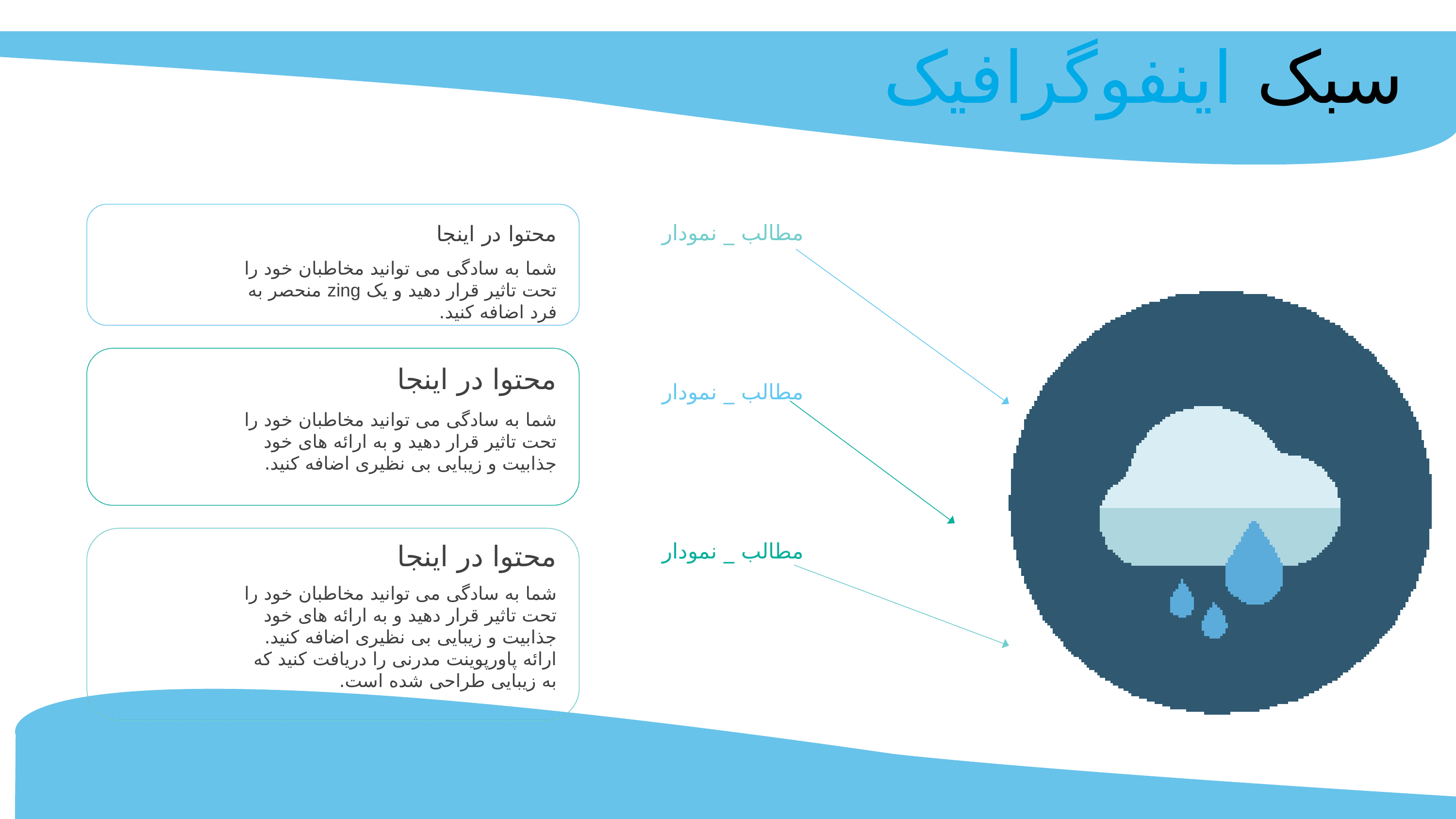

سبک اینفوگرافیک

مطالب _ نمودار
محتوا در اینجا
شما به سادگی می توانید مخاطبان خود را تحت تاثیر قرار دهید و یک zing منحصر به فرد اضافه کنید.

محتوا در اینجا
مطالب _ نمودار
شما به سادگی می توانید مخاطبان خود را تحت تاثیر قرار دهید و به ارائه های خود جذابیت و زیبایی بی نظیری اضافه کنید.

مطالب _ نمودار
محتوا در اینجا
شما به سادگی می توانید مخاطبان خود را تحت تاثیر قرار دهید و به ارائه های خود جذابیت و زیبایی بی نظیری اضافه کنید. ارائه پاورپوینت مدرنی را دریافت کنید که به زیبایی طراحی شده است.